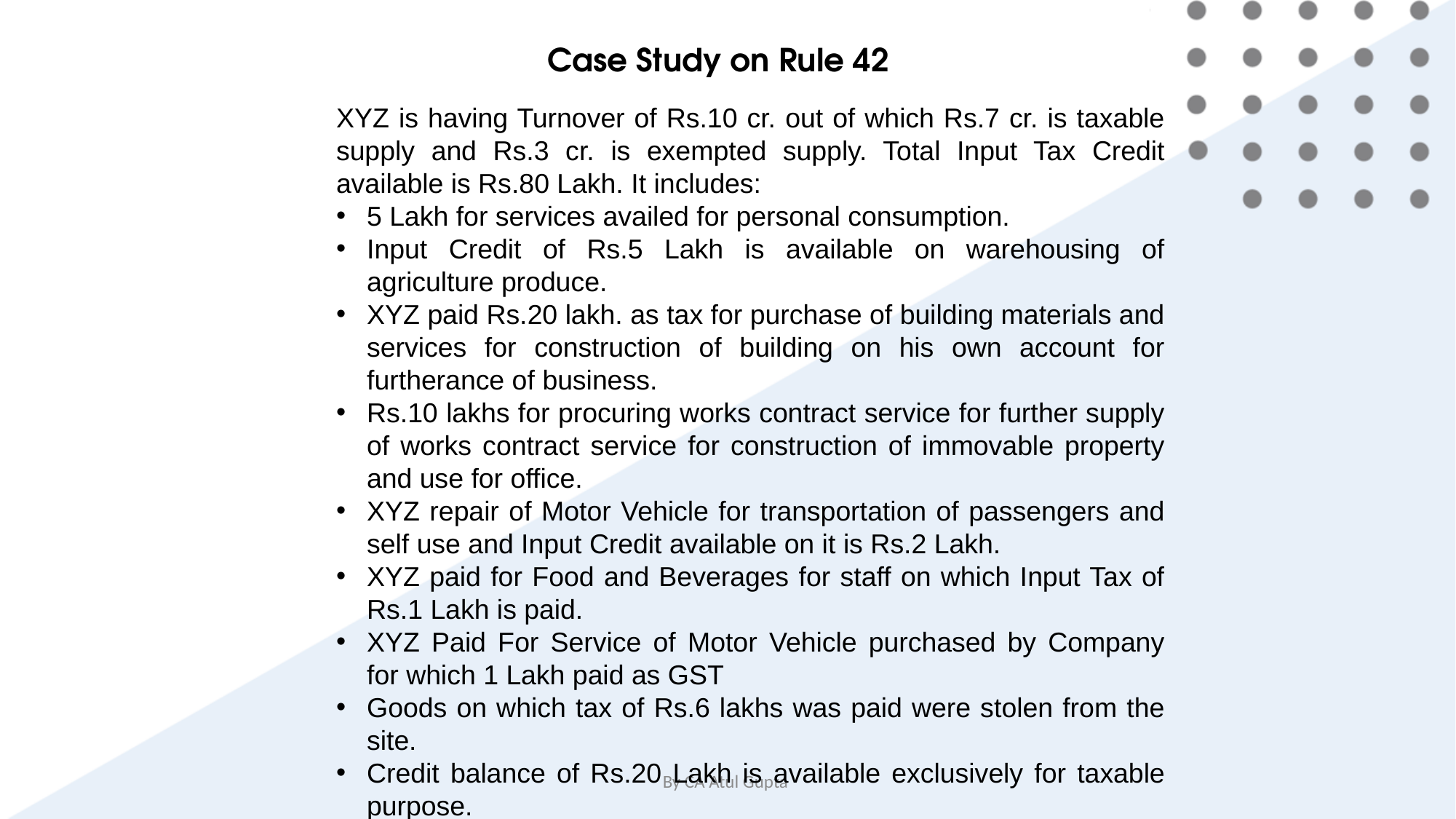

Case Study on Rule 42
XYZ is having Turnover of Rs.10 cr. out of which Rs.7 cr. is taxable supply and Rs.3 cr. is exempted supply. Total Input Tax Credit available is Rs.80 Lakh. It includes:
5 Lakh for services availed for personal consumption.
Input Credit of Rs.5 Lakh is available on warehousing of agriculture produce.
XYZ paid Rs.20 lakh. as tax for purchase of building materials and services for construction of building on his own account for furtherance of business.
Rs.10 lakhs for procuring works contract service for further supply of works contract service for construction of immovable property and use for office.
XYZ repair of Motor Vehicle for transportation of passengers and self use and Input Credit available on it is Rs.2 Lakh.
XYZ paid for Food and Beverages for staff on which Input Tax of Rs.1 Lakh is paid.
XYZ Paid For Service of Motor Vehicle purchased by Company for which 1 Lakh paid as GST
Goods on which tax of Rs.6 lakhs was paid were stolen from the site.
Credit balance of Rs.20 Lakh is available exclusively for taxable purpose.
Calculate the credit which will be available to utilize for the month.

By CA Atul Gupta